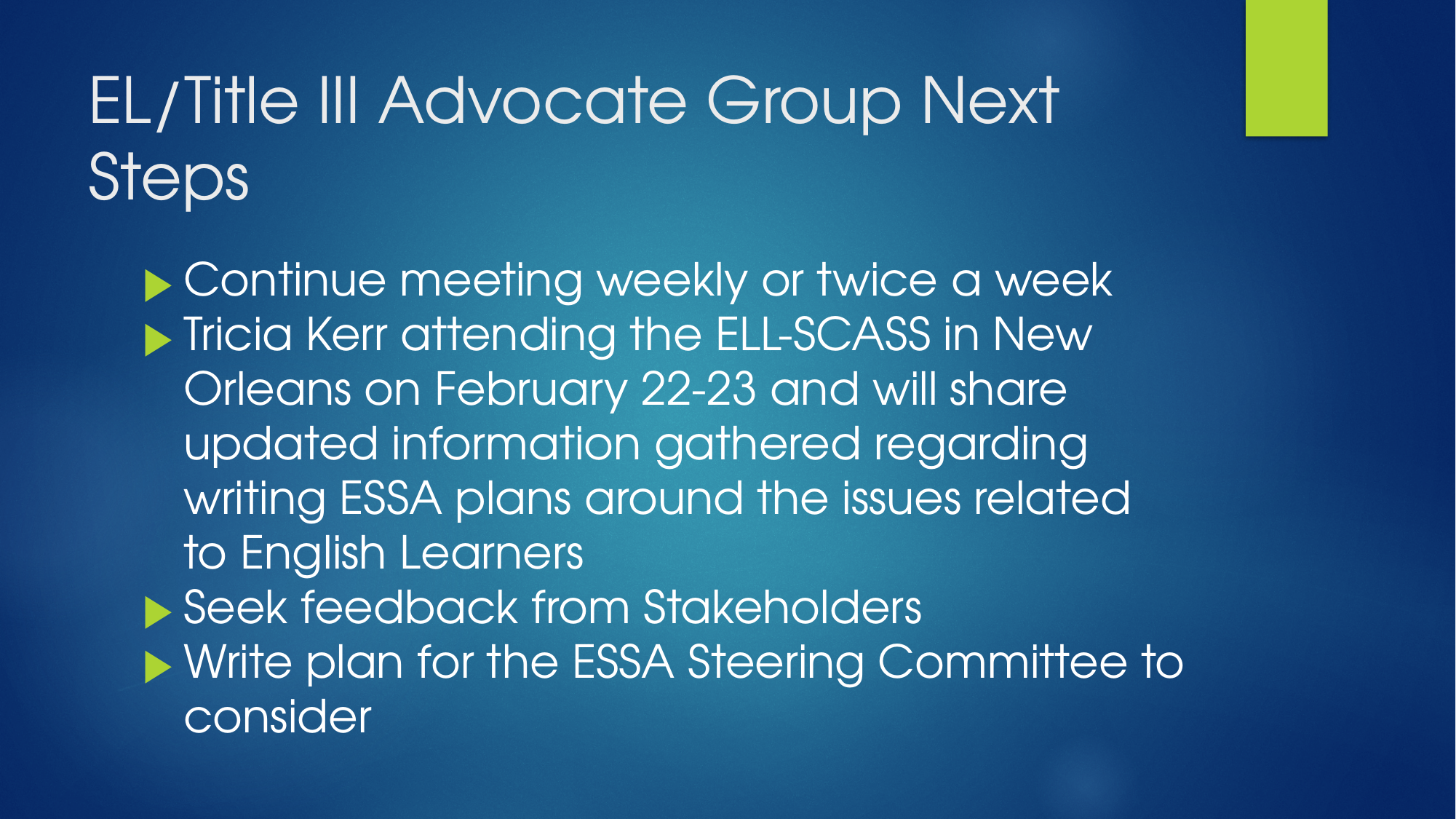

# EL/Title III Advocate Group Next Steps
Continue meeting weekly or twice a week
Tricia Kerr attending the ELL-SCASS in New Orleans on February 22-23 and will share updated information gathered regarding writing ESSA plans around the issues related to English Learners
Seek feedback from Stakeholders
Write plan for the ESSA Steering Committee to consider